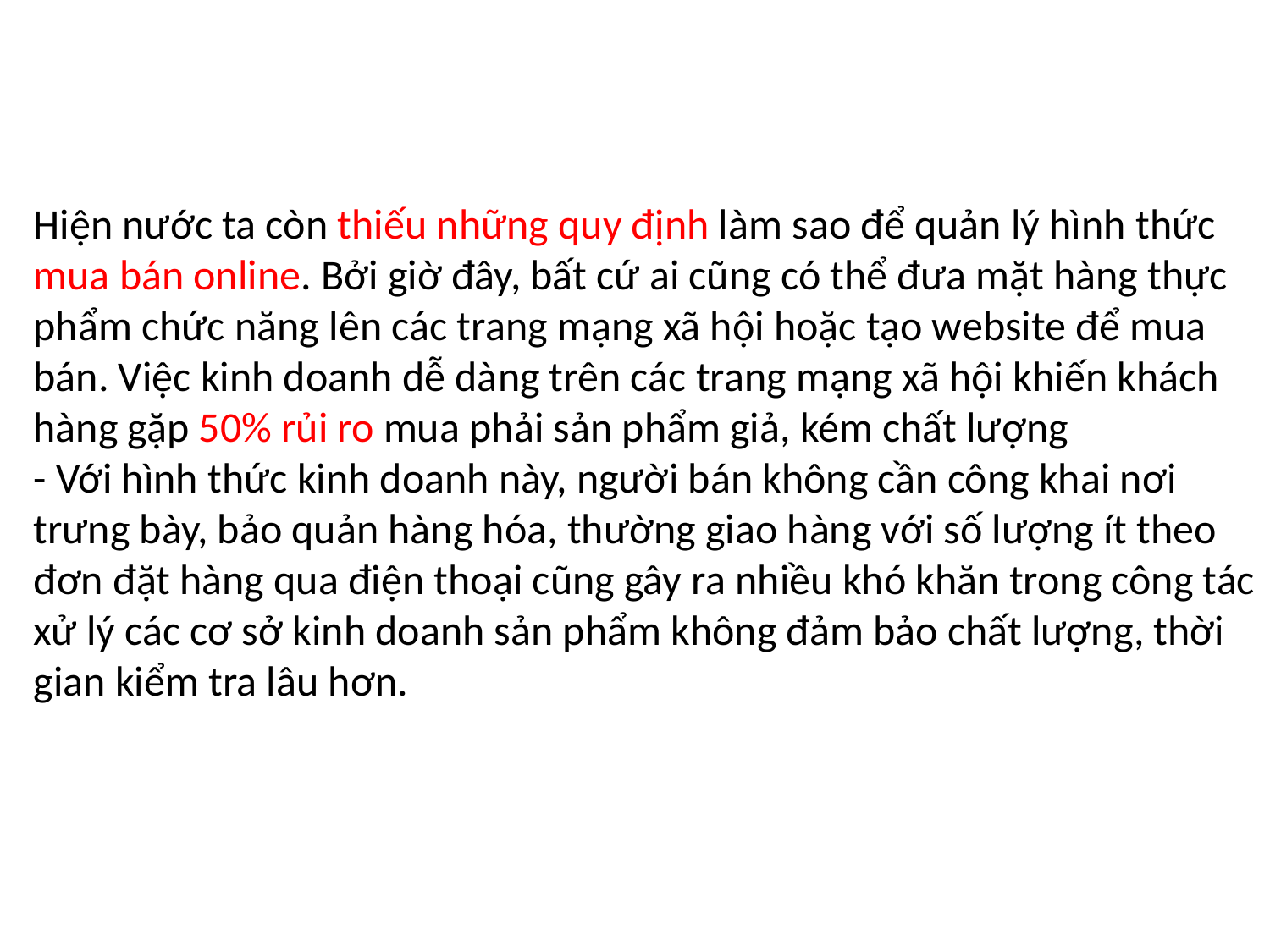

Hiện nước ta còn thiếu những quy định làm sao để quản lý hình thức mua bán online. Bởi giờ đây, bất cứ ai cũng có thể đưa mặt hàng thực phẩm chức năng lên các trang mạng xã hội hoặc tạo website để mua bán. Việc kinh doanh dễ dàng trên các trang mạng xã hội khiến khách hàng gặp 50% rủi ro mua phải sản phẩm giả, kém chất lượng
- Với hình thức kinh doanh này, người bán không cần công khai nơi trưng bày, bảo quản hàng hóa, thường giao hàng với số lượng ít theo đơn đặt hàng qua điện thoại cũng gây ra nhiều khó khăn trong công tác xử lý các cơ sở kinh doanh sản phẩm không đảm bảo chất lượng, thời gian kiểm tra lâu hơn.